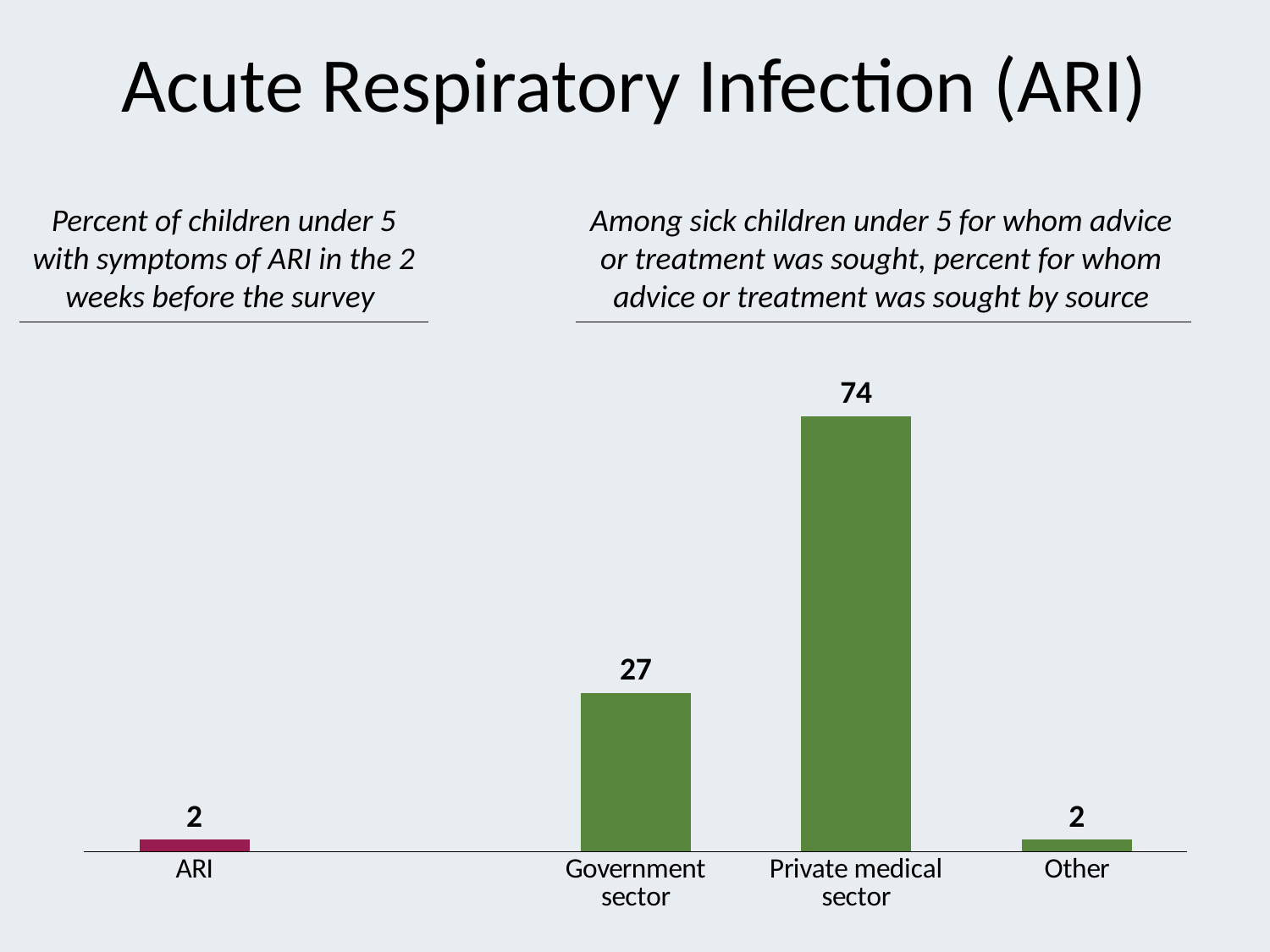

# Acute Respiratory Infection (ARI)
Among sick children under 5 for whom advice or treatment was sought, percent for whom advice or treatment was sought by source
Percent of children under 5 with symptoms of ARI in the 2 weeks before the survey

### Chart

| Category | Series 1 |
|---|---|
| ARI | 2.0 |
|  | None |
| Government sector | 27.0 |
| Private medical sector | 74.0 |
| Other | 2.0 |